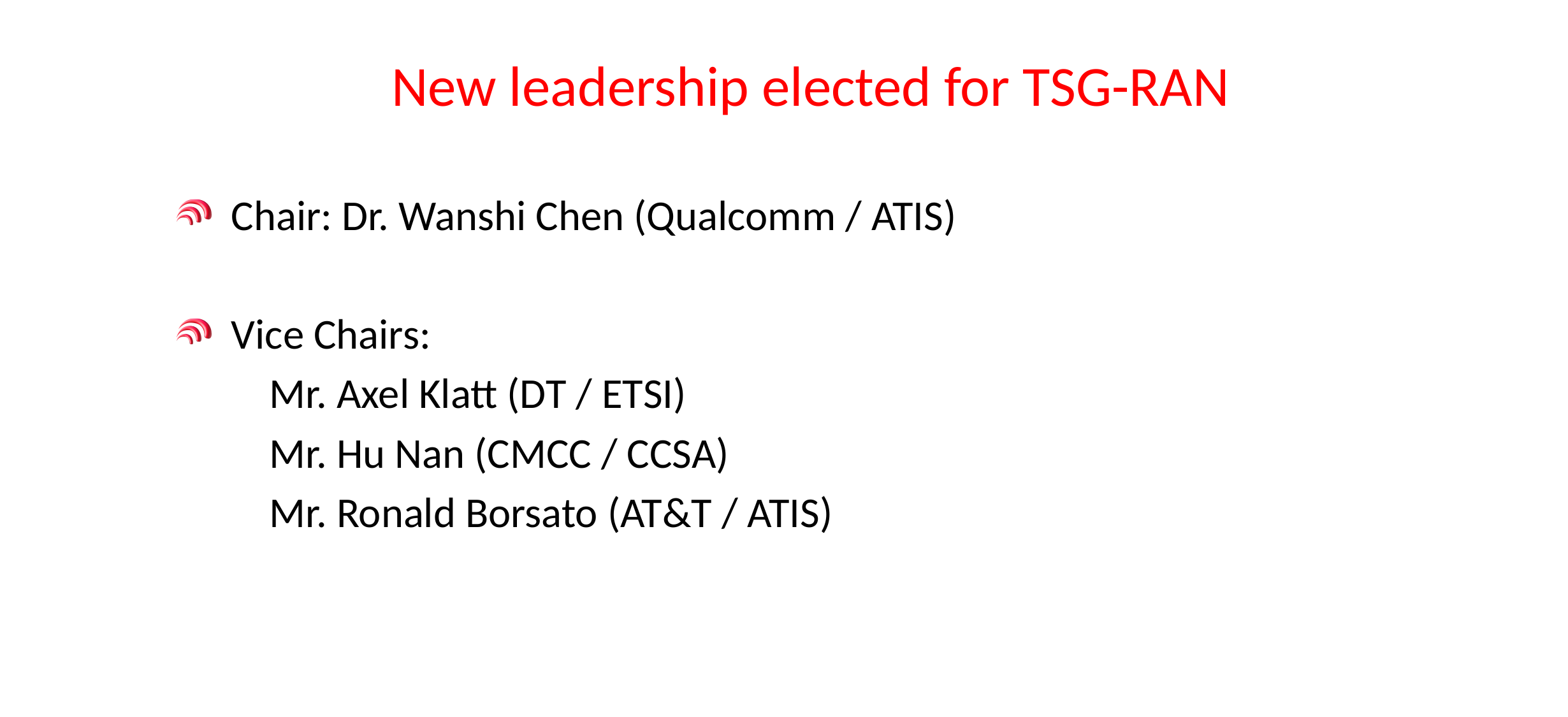

# New leadership elected for TSG-RAN
 Chair: Dr. Wanshi Chen (Qualcomm / ATIS)

 Vice Chairs:
	Mr. Axel Klatt (DT / ETSI)
	Mr. Hu Nan (CMCC / CCSA)
	Mr. Ronald Borsato (AT&T / ATIS)